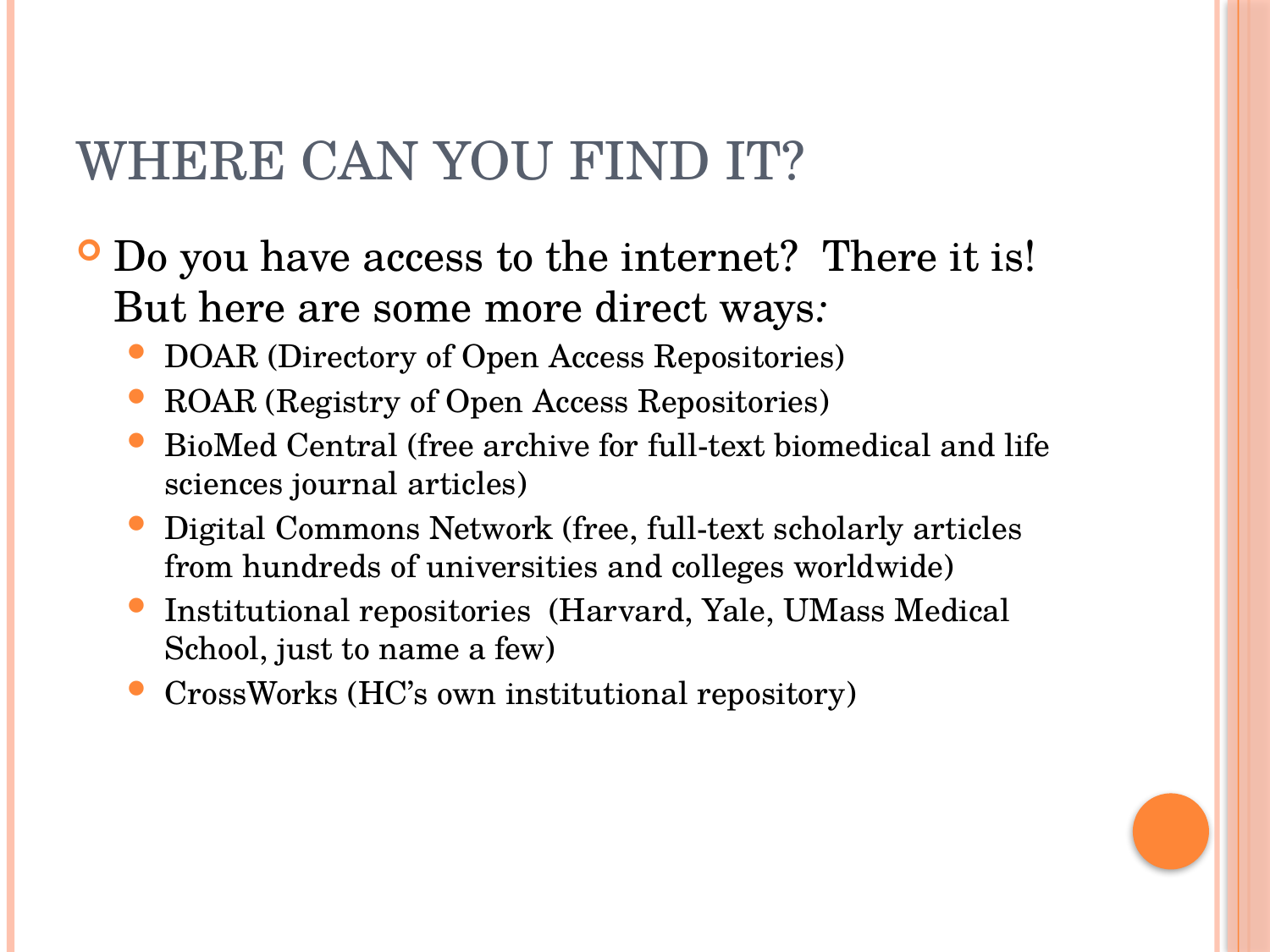

# WHERE can you find it?
Do you have access to the internet?  There it is!  But here are some more direct ways:
DOAR (Directory of Open Access Repositories)
ROAR (Registry of Open Access Repositories)
BioMed Central (free archive for full-text biomedical and life sciences journal articles)
Digital Commons Network (free, full-text scholarly articles from hundreds of universities and colleges worldwide)
Institutional repositories  (Harvard, Yale, UMass Medical School, just to name a few)
CrossWorks (HC’s own institutional repository)